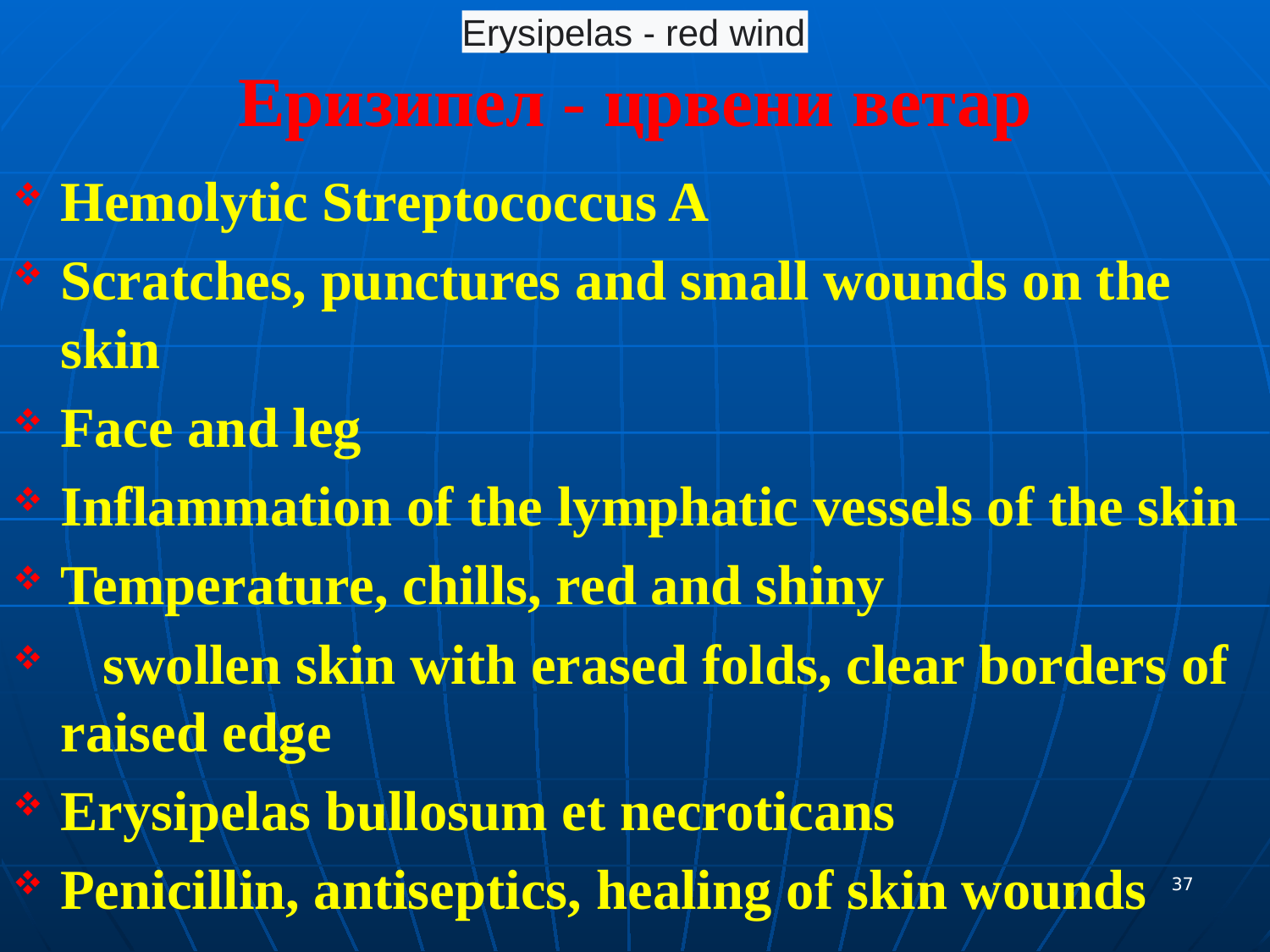

# Еризипел - црвени ветар
Erysipelas - red wind
Hemolytic Streptococcus A
Scratches, punctures and small wounds on the skin
Face and leg
Inflammation of the lymphatic vessels of the skin
Temperature, chills, red and shiny
   swollen skin with erased folds, clear borders of raised edge
Erysipelas bullosum et necroticans
Penicillin, antiseptics, healing of skin wounds
37